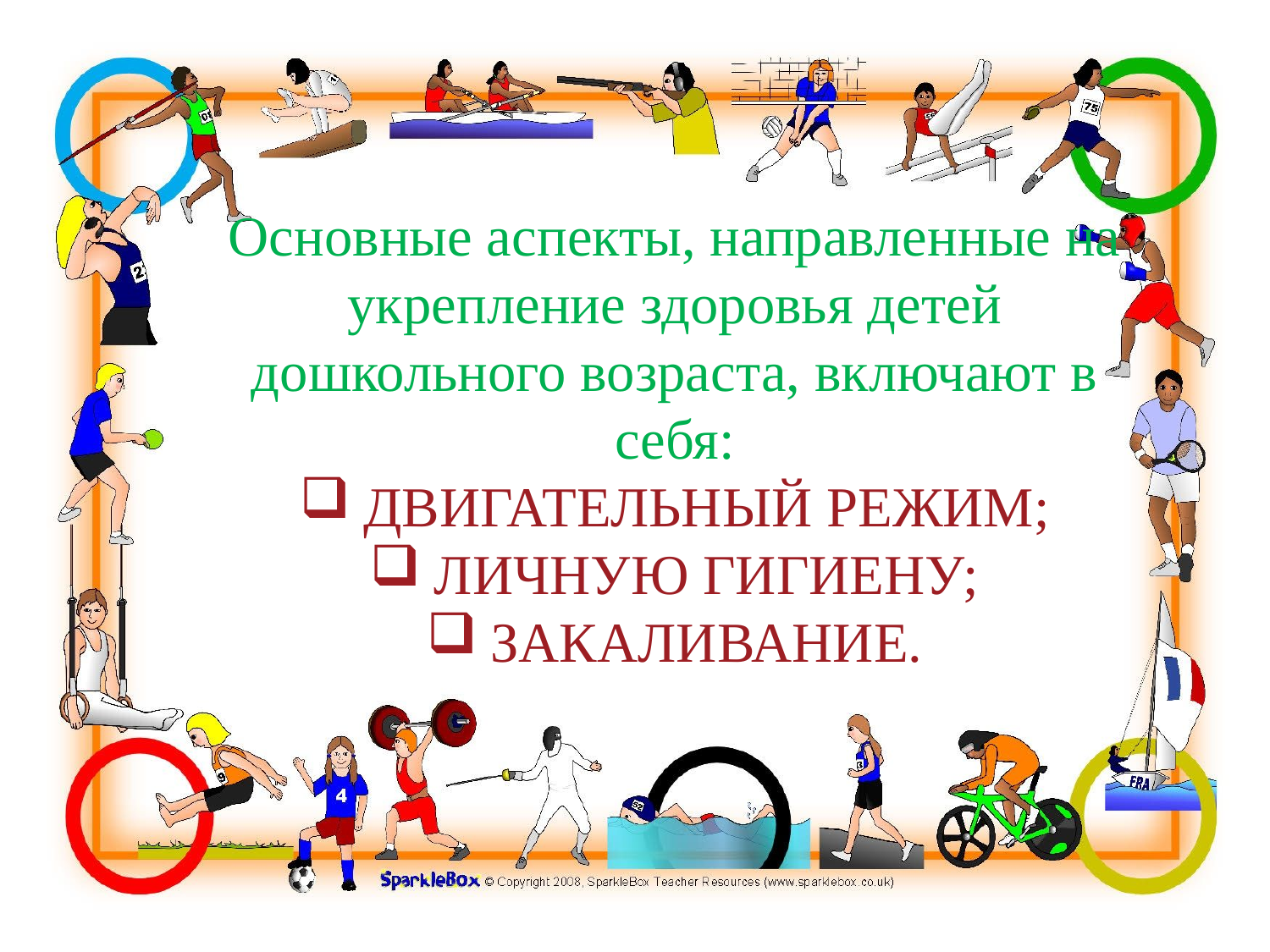

Основные аспекты, направленные на укрепление здоровья детей дошкольного возраста, включают в себя:
ДВИГАТЕЛЬНЫЙ РЕЖИМ;
ЛИЧНУЮ ГИГИЕНУ;
ЗАКАЛИВАНИЕ.